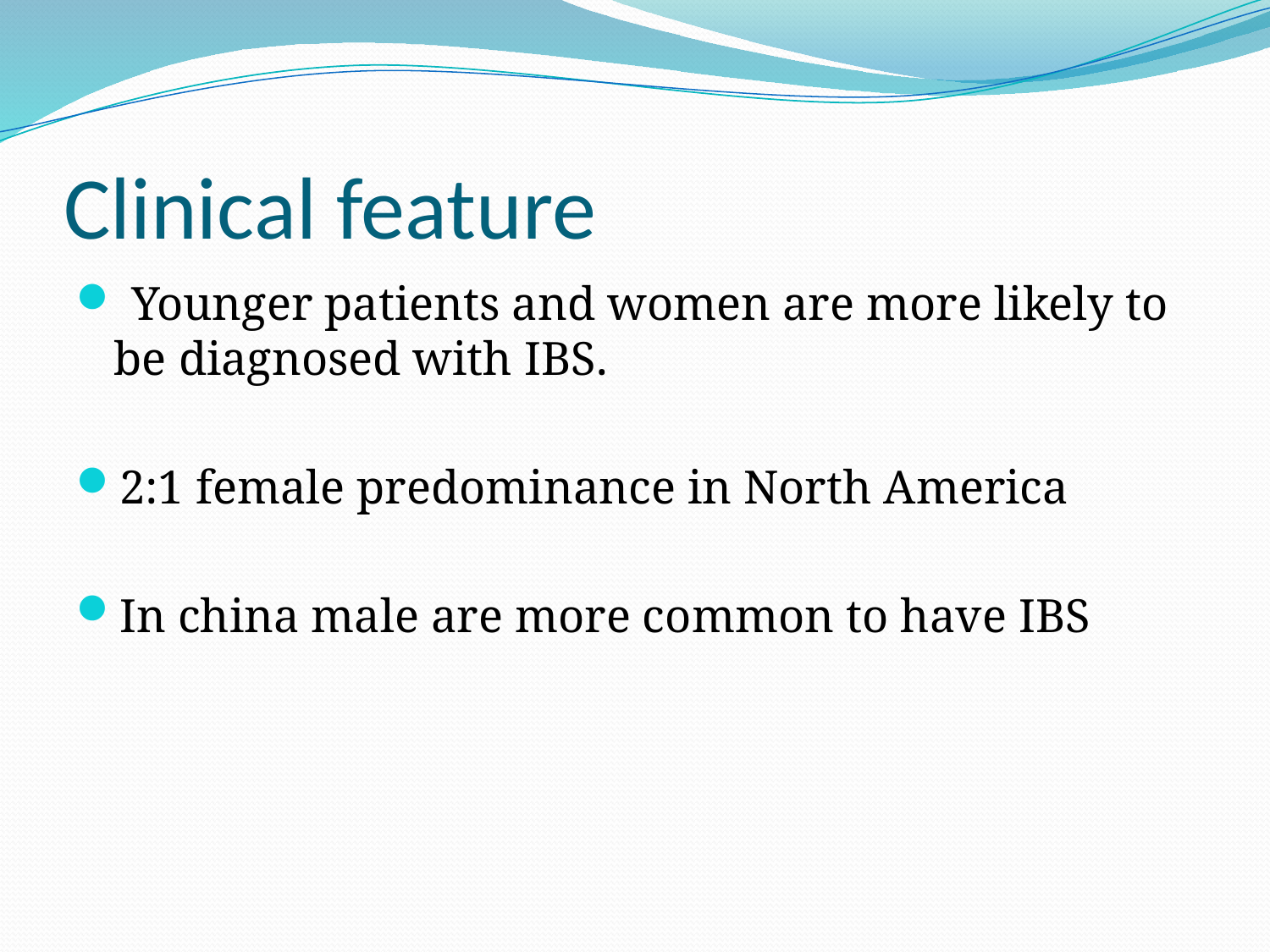

# Clinical feature
 Younger patients and women are more likely to be diagnosed with IBS.

2:1 female predominance in North America

In china male are more common to have IBS